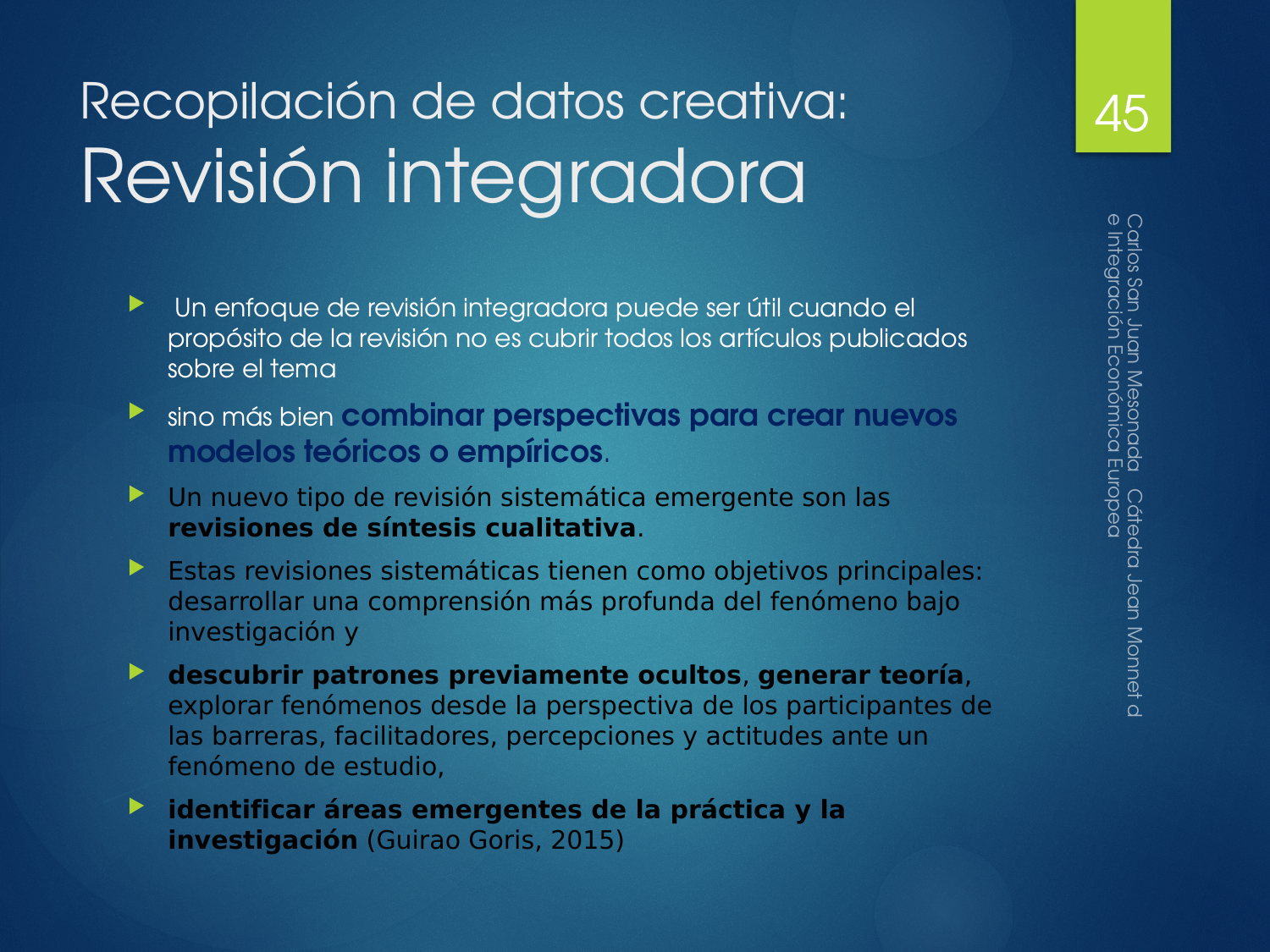

45
# Recopilación de datos creativa: Revisión integradora
 Un enfoque de revisión integradora puede ser útil cuando el propósito de la revisión no es cubrir todos los artículos publicados sobre el tema
sino más bien combinar perspectivas para crear nuevos modelos teóricos o empíricos.
Un nuevo tipo de revisión sistemática emergente son las revisiones de síntesis cualitativa.
Estas revisiones sistemáticas tienen como objetivos principales: desarrollar una comprensión más profunda del fenómeno bajo investigación y
descubrir patrones previamente ocultos, generar teoría, explorar fenómenos desde la perspectiva de los participantes de las barreras, facilitadores, percepciones y actitudes ante un fenómeno de estudio,
identificar áreas emergentes de la práctica y la investigación (Guirao Goris, 2015)
Carlos San Juan Mesonada   Cátedra Jean Monnet de Integración Económica Europea